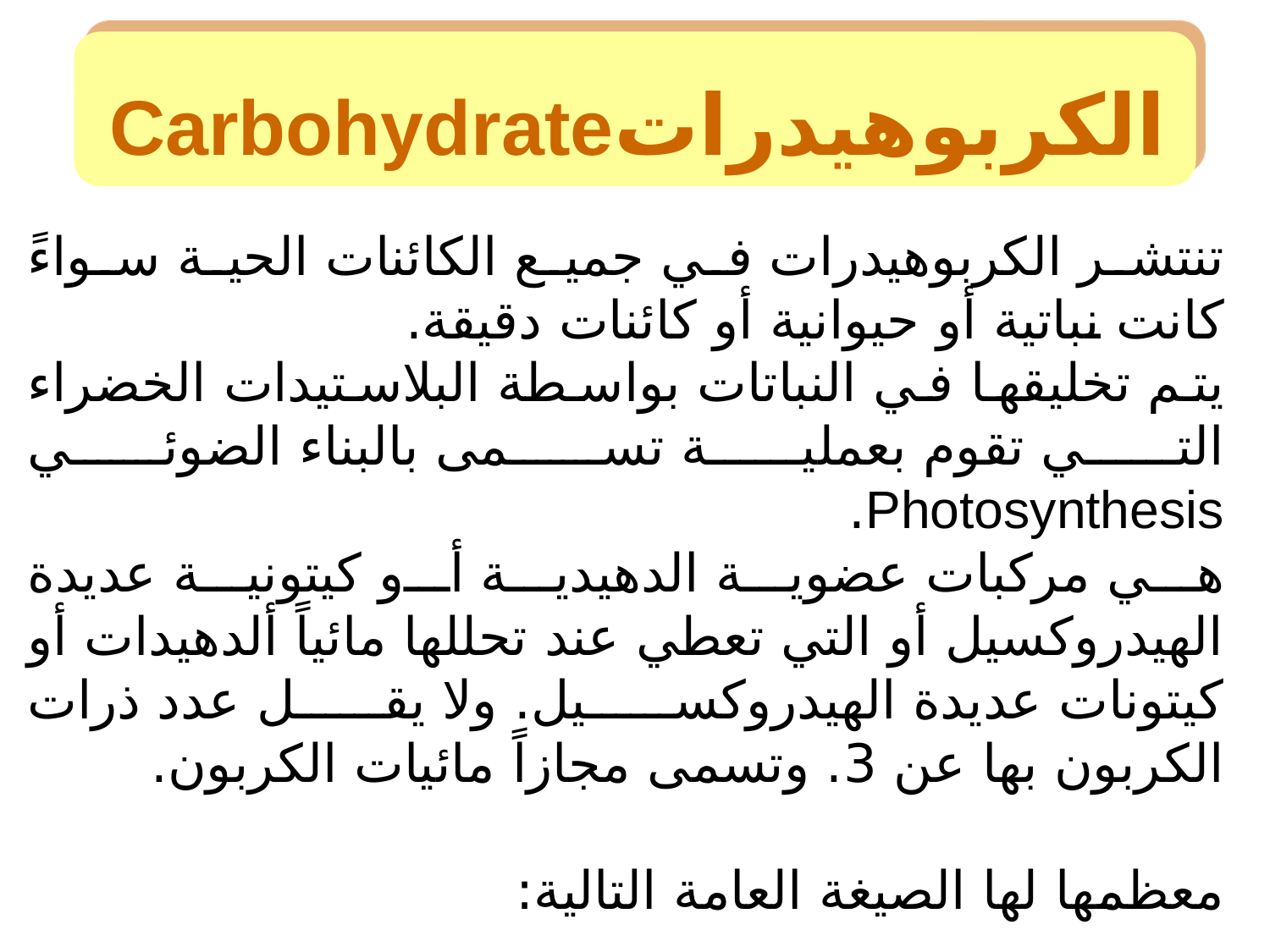

# الكربوهيدراتCarbohydrate
تنتشر الكربوهيدرات في جميع الكائنات الحية سواءً كانت نباتية أو حيوانية أو كائنات دقيقة.
يتم تخليقها في النباتات بواسطة البلاستيدات الخضراء التي تقوم بعملية تسمى بالبناء الضوئي Photosynthesis.
هي مركبات عضوية الدهيدية أو كيتونية عديدة الهيدروكسيل أو التي تعطي عند تحللها مائياً ألدهيدات أو كيتونات عديدة الهيدروكسيل. ولا يقل عدد ذرات الكربون بها عن 3. وتسمى مجازاً مائيات الكربون.

معظمها لها الصيغة العامة التالية:

(CH2O)n      n>3